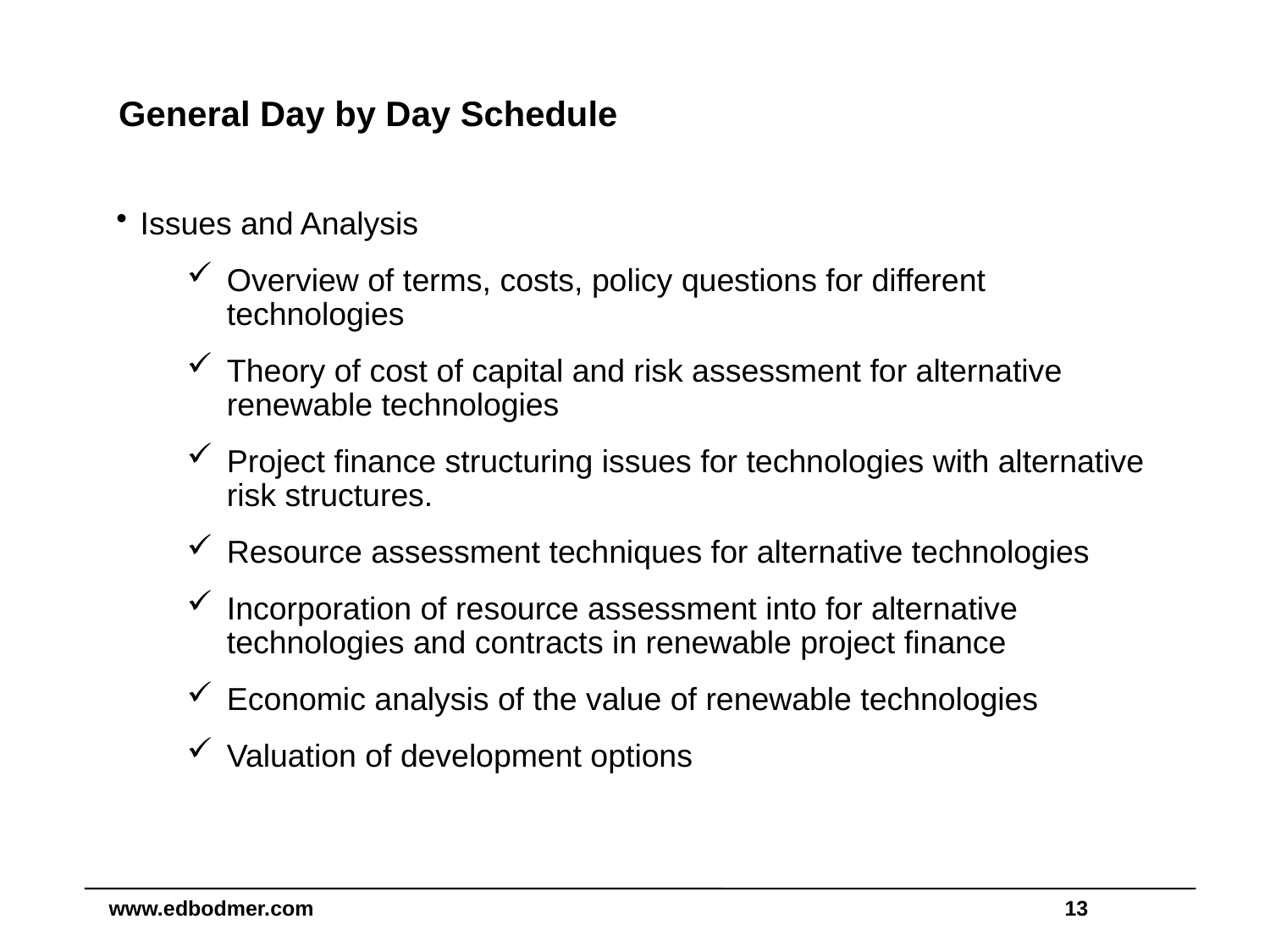

# General Day by Day Schedule
Issues and Analysis
Overview of terms, costs, policy questions for different technologies
Theory of cost of capital and risk assessment for alternative renewable technologies
Project finance structuring issues for technologies with alternative risk structures.
Resource assessment techniques for alternative technologies
Incorporation of resource assessment into for alternative technologies and contracts in renewable project finance
Economic analysis of the value of renewable technologies
Valuation of development options